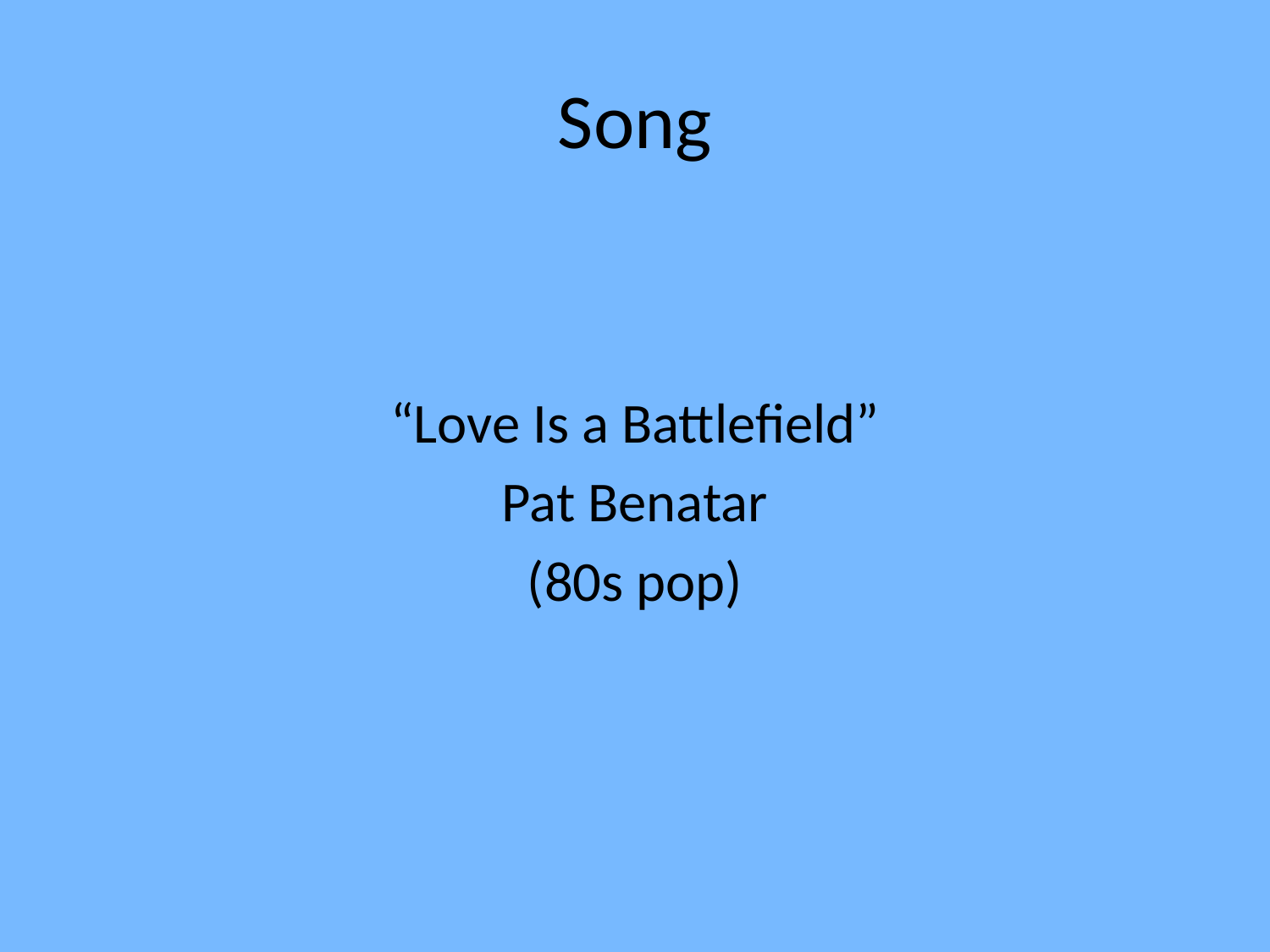

# Song

“Love Is a Battlefield”
Pat Benatar
(80s pop)